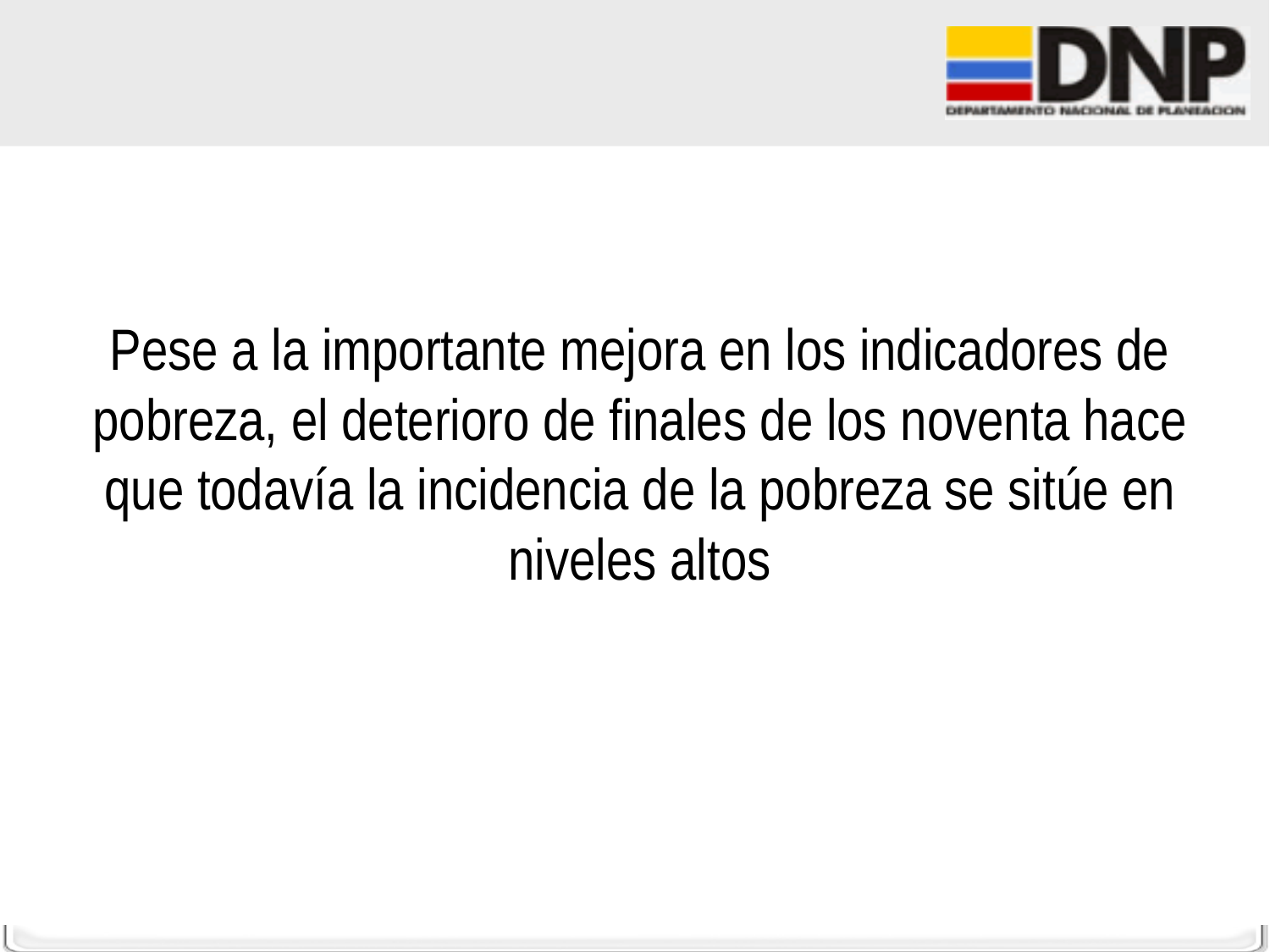

Pese a la importante mejora en los indicadores de pobreza, el deterioro de finales de los noventa hace que todavía la incidencia de la pobreza se sitúe en niveles altos